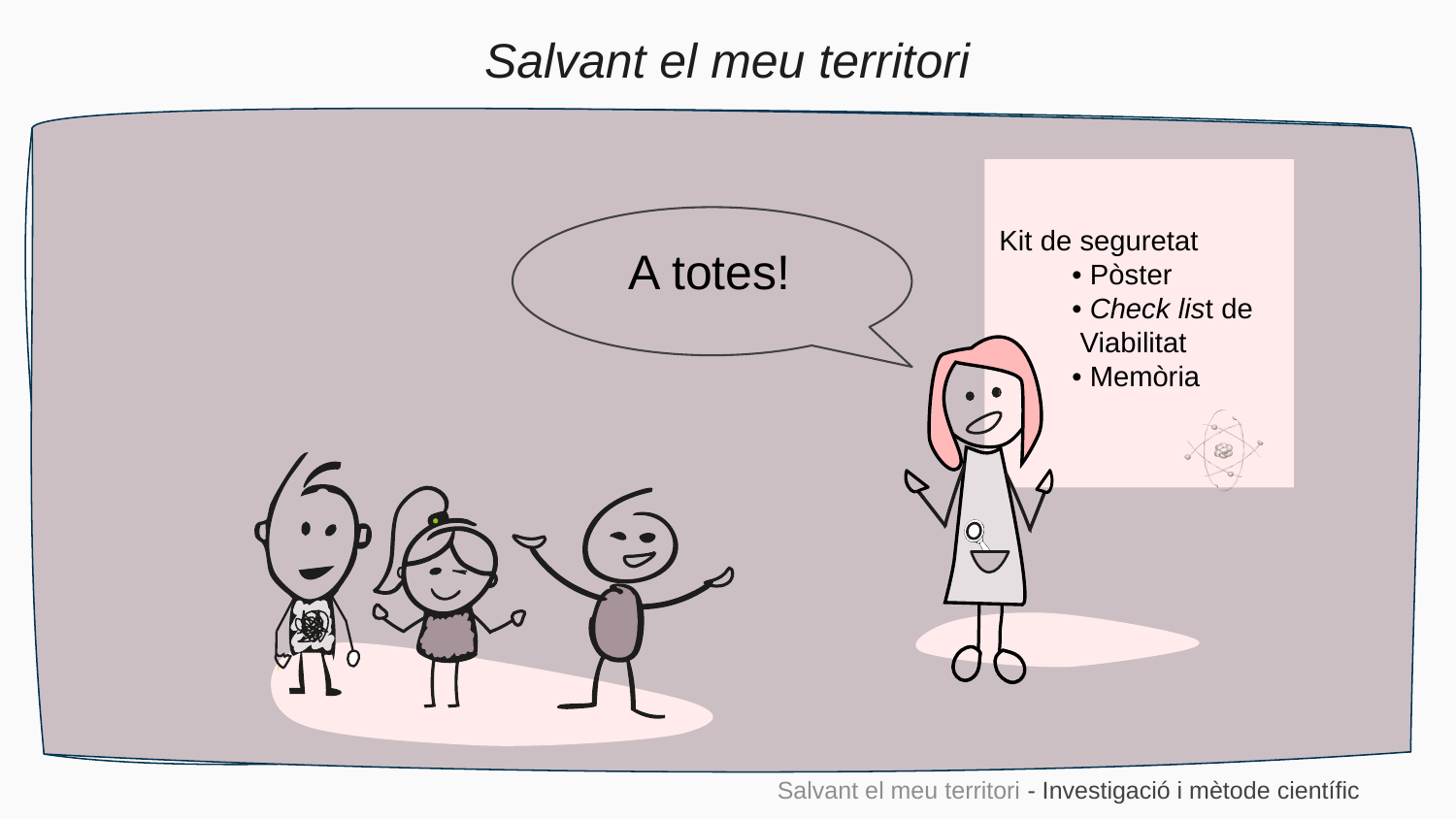

Salvant el meu territori

Kit de seguretat
• Pòster
• Check list de
 Viabilitat
• Memòria

A totes!

Salvant el meu territori - Investigació i mètode científic